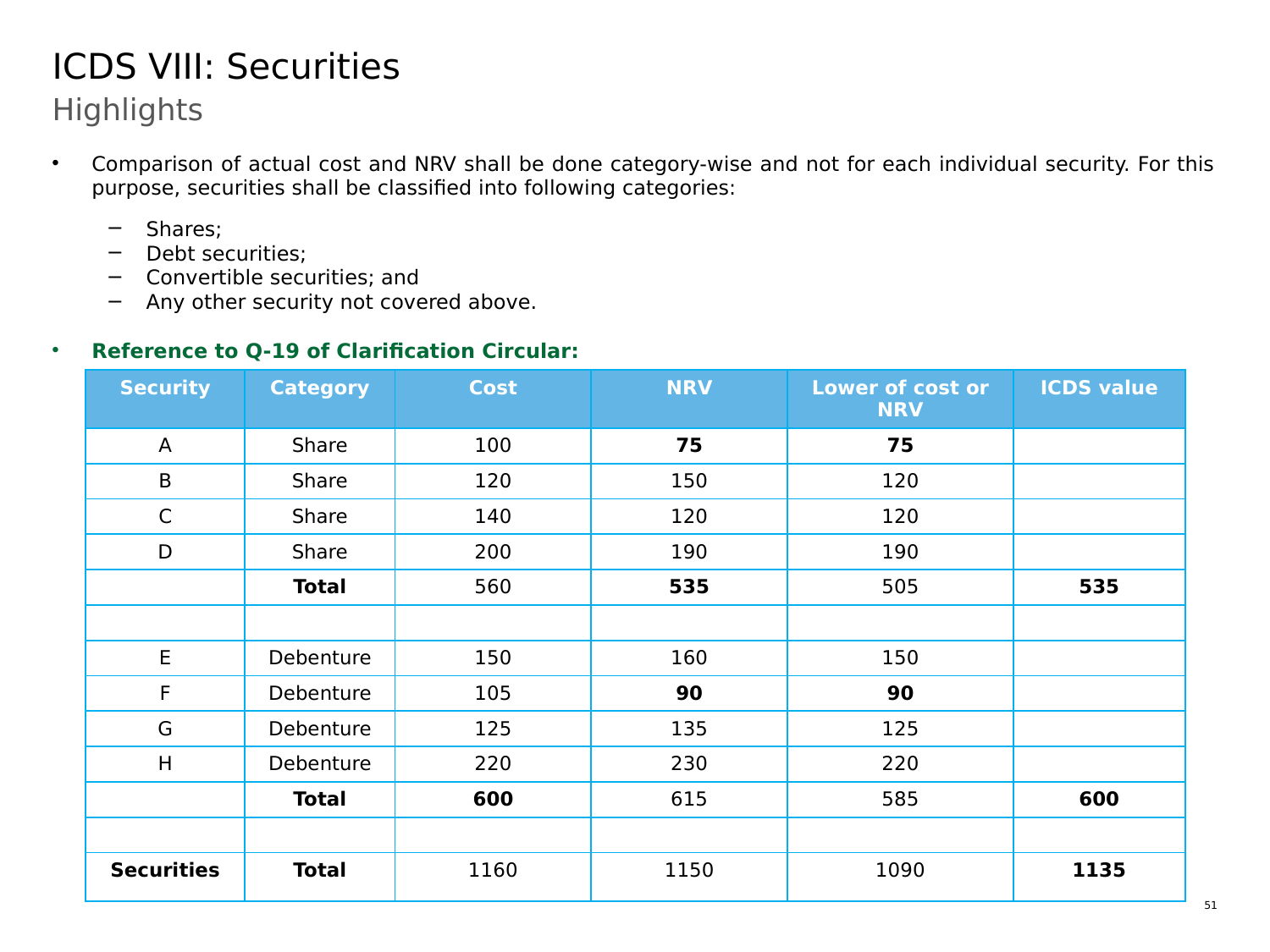

# ICDS VIII: Securities
Highlights
Comparison of actual cost and NRV shall be done category-wise and not for each individual security. For this purpose, securities shall be classified into following categories:
Shares;
Debt securities;
Convertible securities; and
Any other security not covered above.

Reference to Q-19 of Clarification Circular:

| Security | Category | Cost | NRV | Lower of cost or NRV | ICDS value |
| --- | --- | --- | --- | --- | --- |
| A | Share | 100 | 75 | 75 |  |
| B | Share | 120 | 150 | 120 |  |
| C | Share | 140 | 120 | 120 |  |
| D | Share | 200 | 190 | 190 |  |
|  | Total | 560 | 535 | 505 | 535 |
|  |  |  |  |  |  |
| E | Debenture | 150 | 160 | 150 |  |
| F | Debenture | 105 | 90 | 90 |  |
| G | Debenture | 125 | 135 | 125 |  |
| H | Debenture | 220 | 230 | 220 |  |
|  | Total | 600 | 615 | 585 | 600 |
|  |  |  |  |  |  |
| Securities | Total | 1160 | 1150 | 1090 | 1135 |